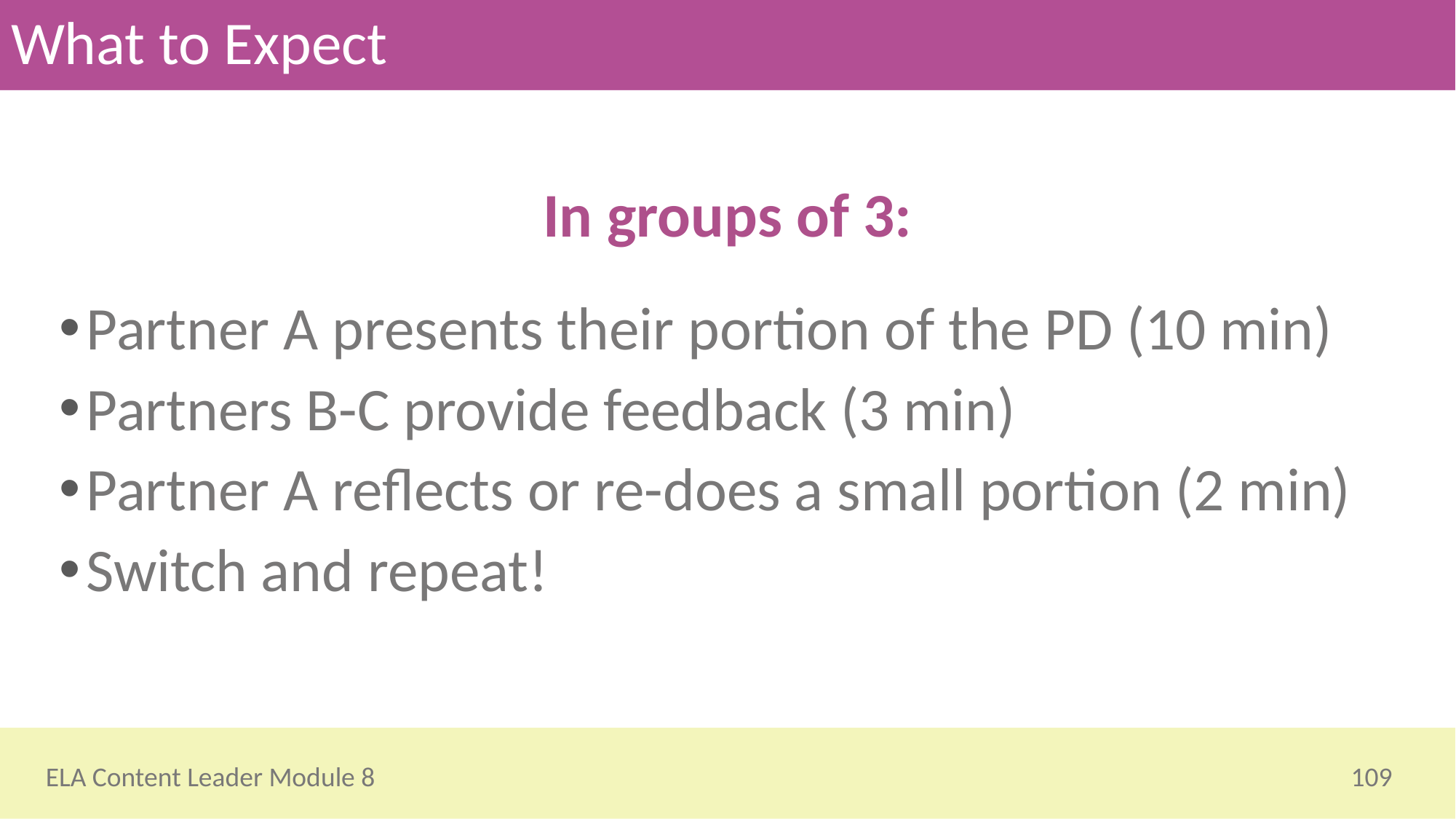

# What to Expect
In groups of 3:

Partner A presents their portion of the PD (10 min)
Partners B-C provide feedback (3 min)
Partner A reflects or re-does a small portion (2 min)
Switch and repeat!
109